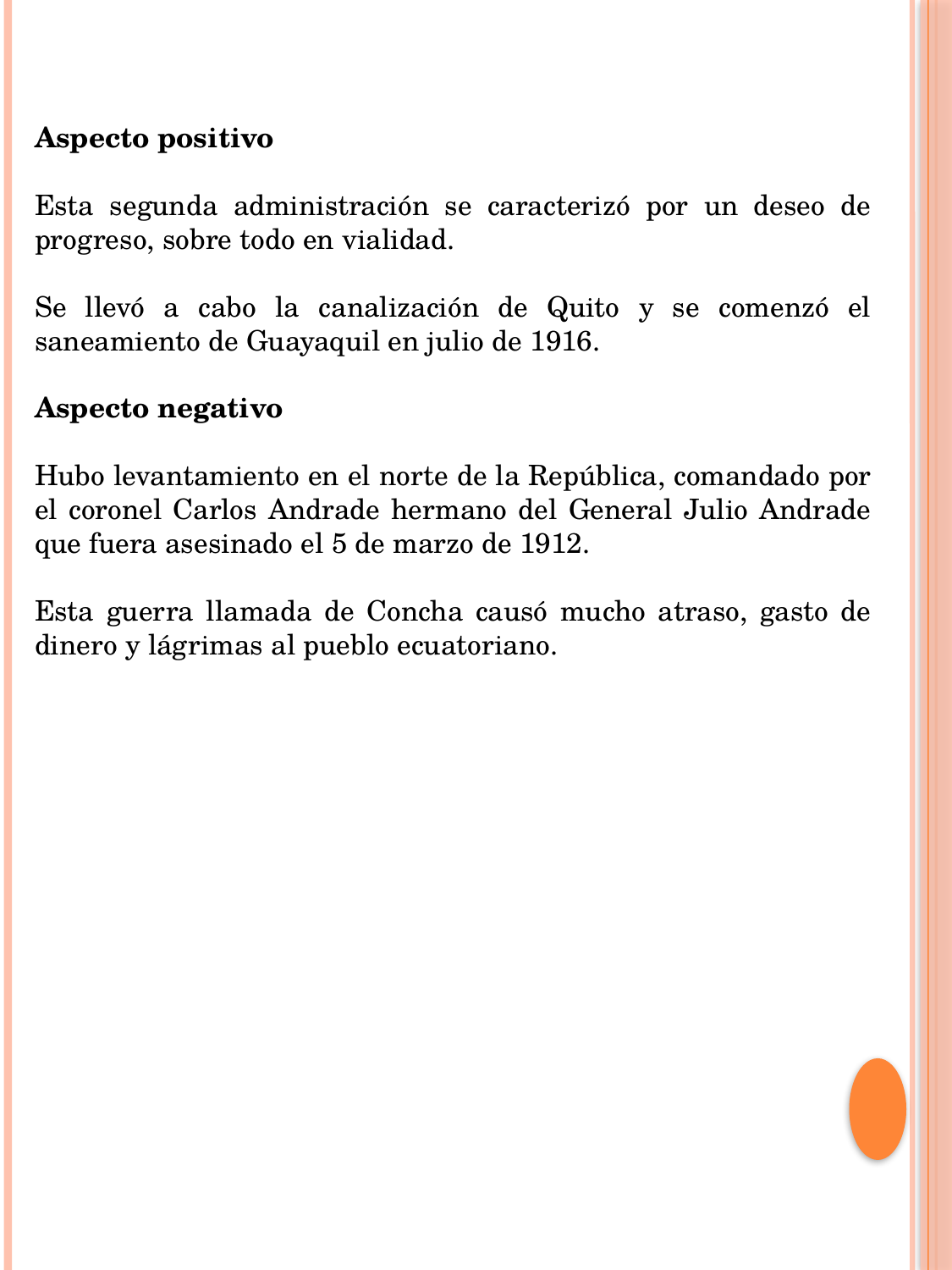

Aspecto positivo

Esta segunda administración se caracterizó por un deseo de progreso, sobre todo en vialidad.

Se llevó a cabo la canalización de Quito y se comenzó el saneamiento de Guayaquil en julio de 1916.

Aspecto negativo

Hubo levantamiento en el norte de la República, comandado por el coronel Carlos Andrade hermano del General Julio Andrade que fuera asesinado el 5 de marzo de 1912.

Esta guerra llamada de Concha causó mucho atraso, gasto de dinero y lágrimas al pueblo ecuatoriano.